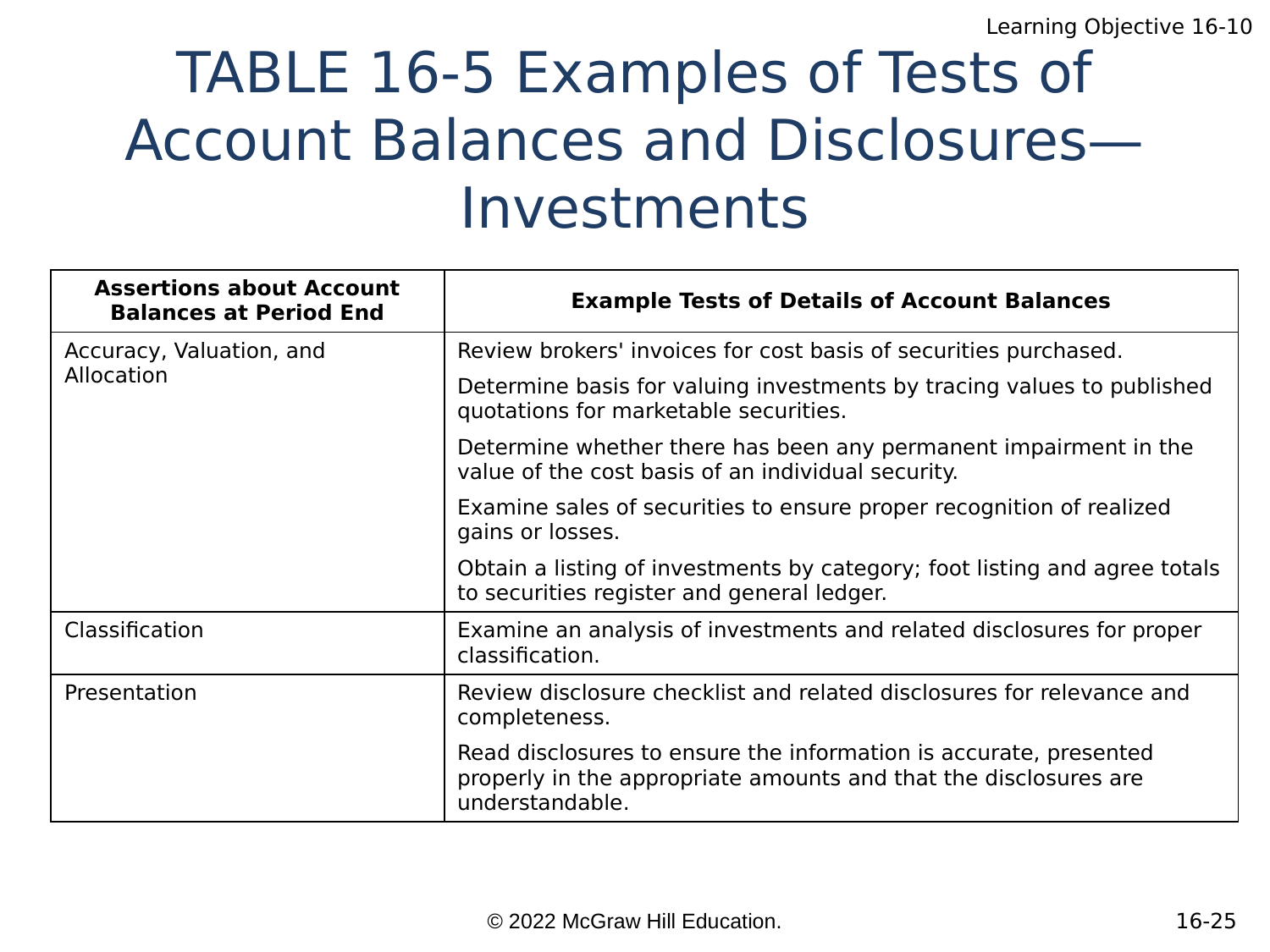

Learning Objective 16-10
# TABLE 16-5 Examples of Tests of Account Balances and Disclosures—Investments
| Assertions about Account Balances at Period End | Example Tests of Details of Account Balances |
| --- | --- |
| Accuracy, Valuation, and Allocation | Review brokers' invoices for cost basis of securities purchased. Determine basis for valuing investments by tracing values to published quotations for marketable securities. Determine whether there has been any permanent impairment in the value of the cost basis of an individual security. Examine sales of securities to ensure proper recognition of realized gains or losses. Obtain a listing of investments by category; foot listing and agree totals to securities register and general ledger. |
| Classification | Examine an analysis of investments and related disclosures for proper classification. |
| Presentation | Review disclosure checklist and related disclosures for relevance and completeness. Read disclosures to ensure the information is accurate, presented properly in the appropriate amounts and that the disclosures are understandable. |